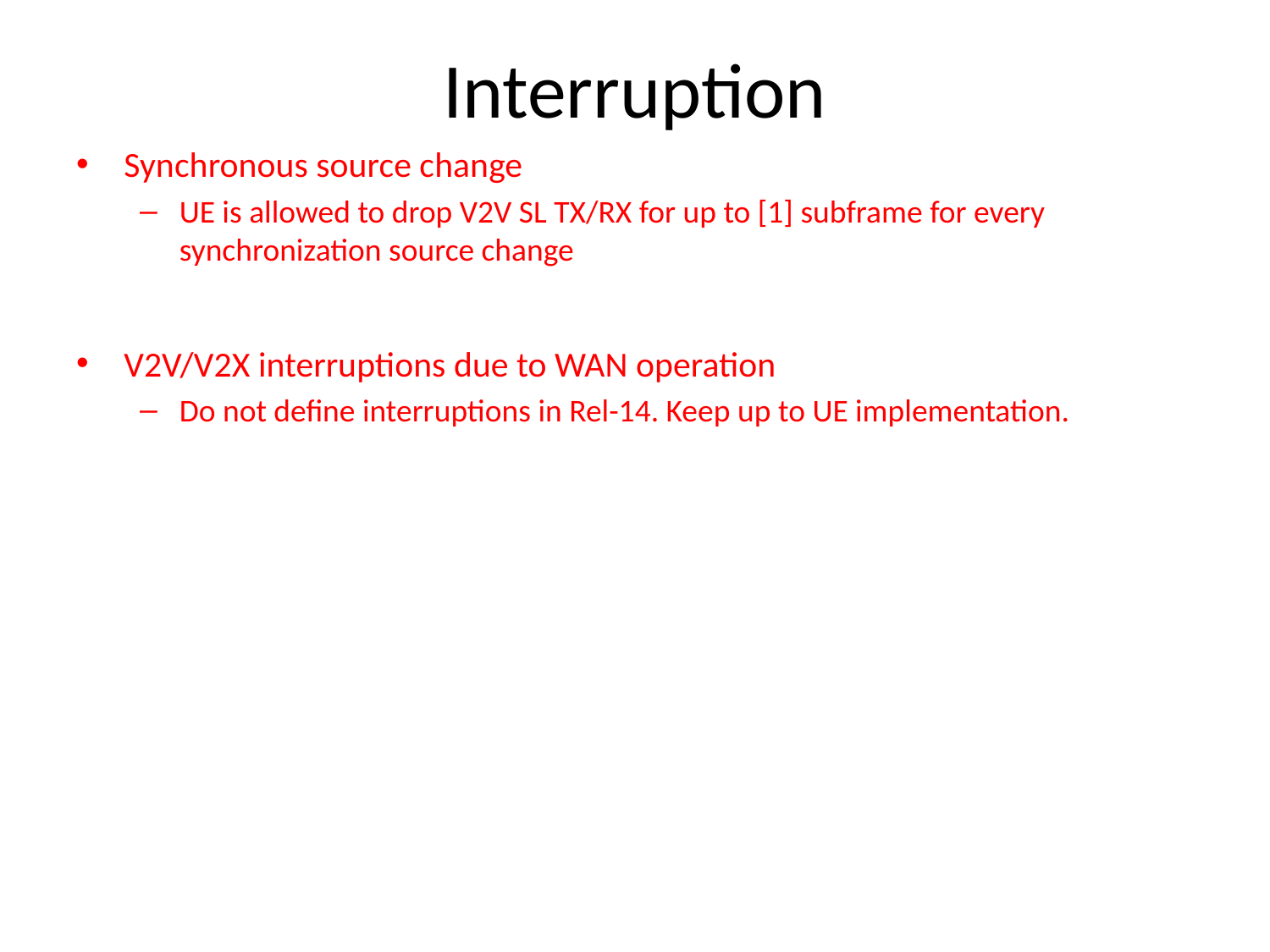

# Interruption
Synchronous source change
UE is allowed to drop V2V SL TX/RX for up to [1] subframe for every synchronization source change

V2V/V2X interruptions due to WAN operation
Do not define interruptions in Rel-14. Keep up to UE implementation.